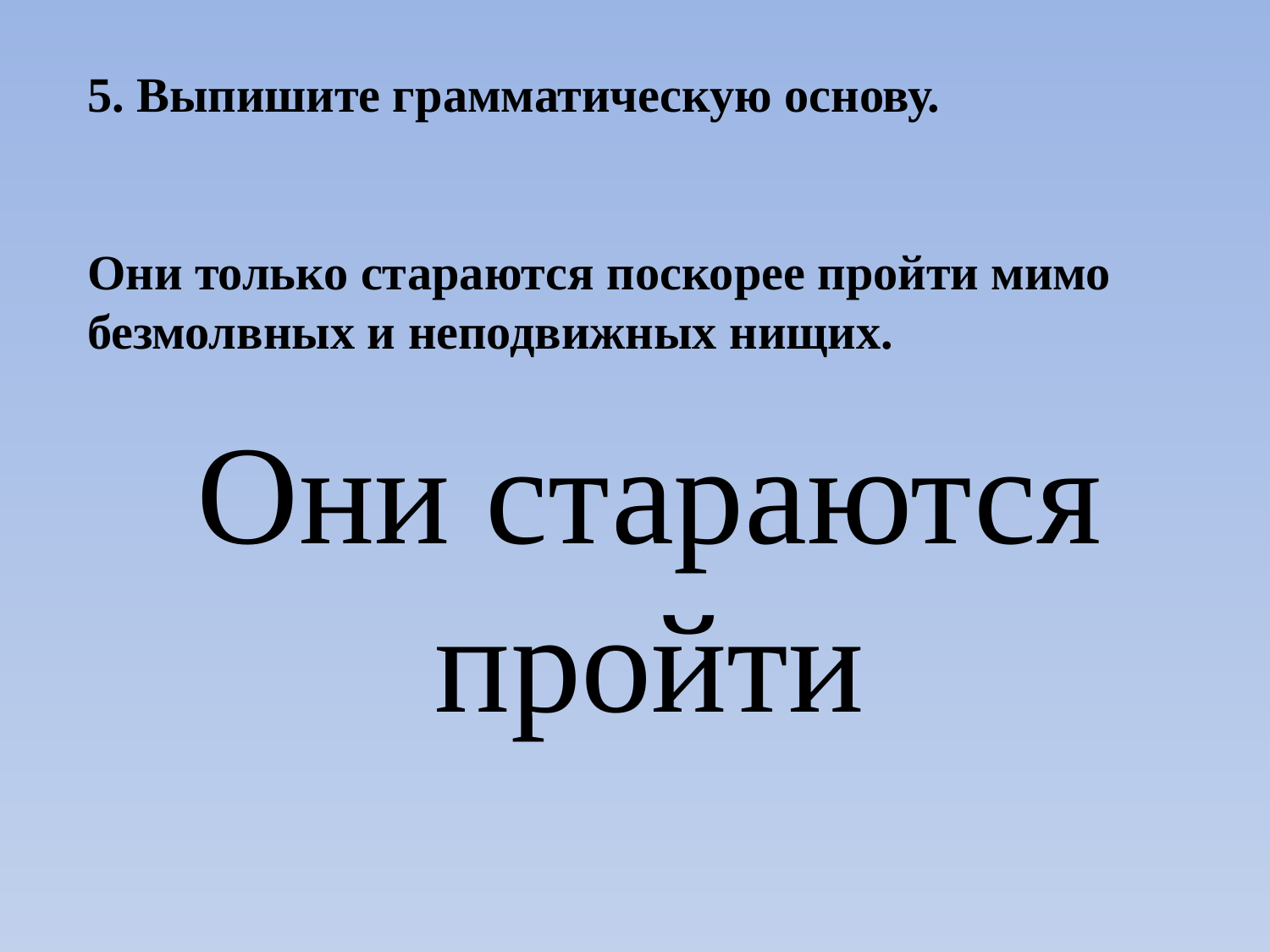

5. Выпишите грамматическую основу.

Они только стараются поскорее пройти мимо безмолвных и неподвижных нищих.
Они стараются пройти